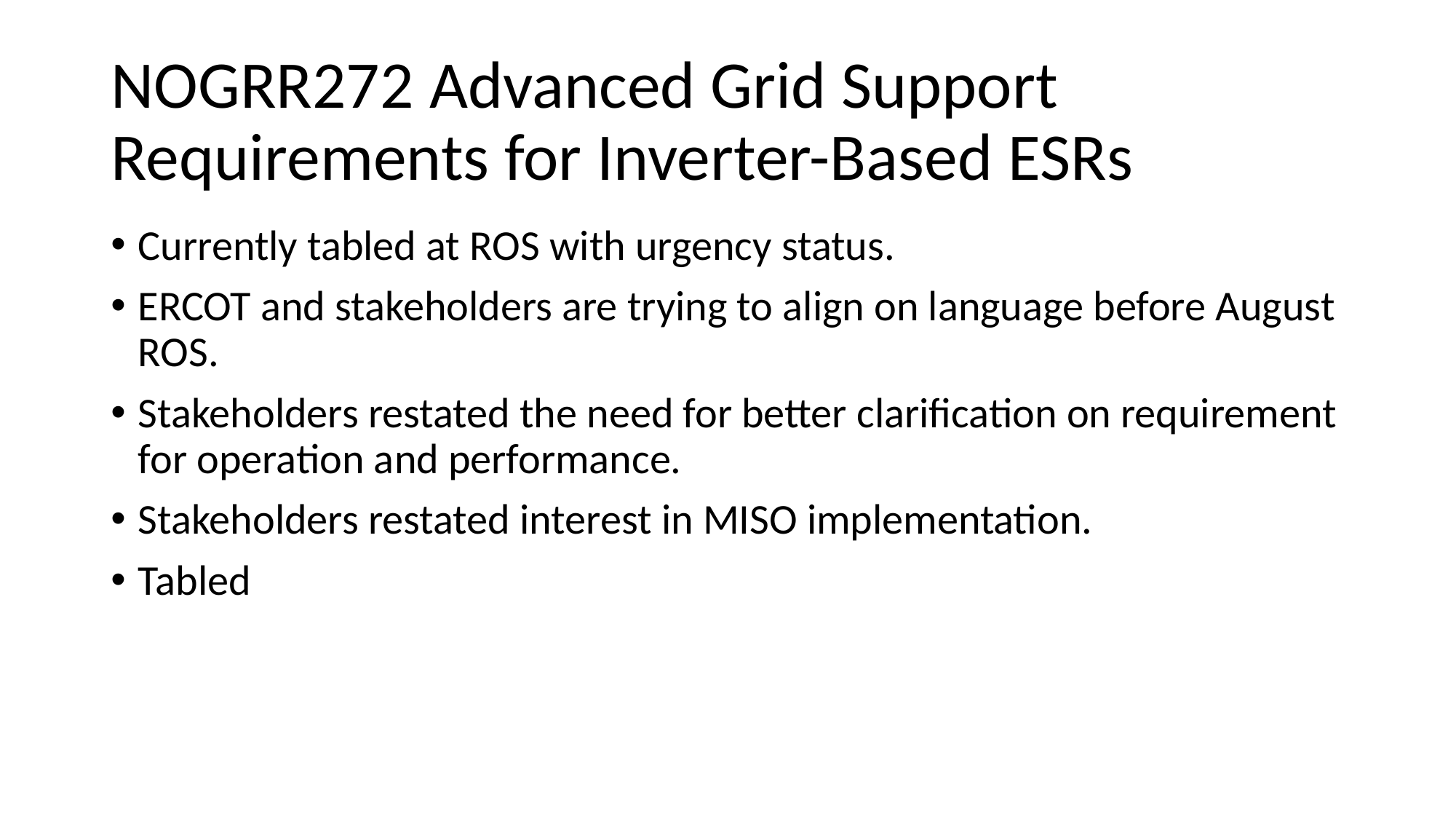

# NOGRR272 Advanced Grid Support Requirements for Inverter-Based ESRs
Currently tabled at ROS with urgency status.
ERCOT and stakeholders are trying to align on language before August ROS.
Stakeholders restated the need for better clarification on requirement for operation and performance.
Stakeholders restated interest in MISO implementation.
Tabled